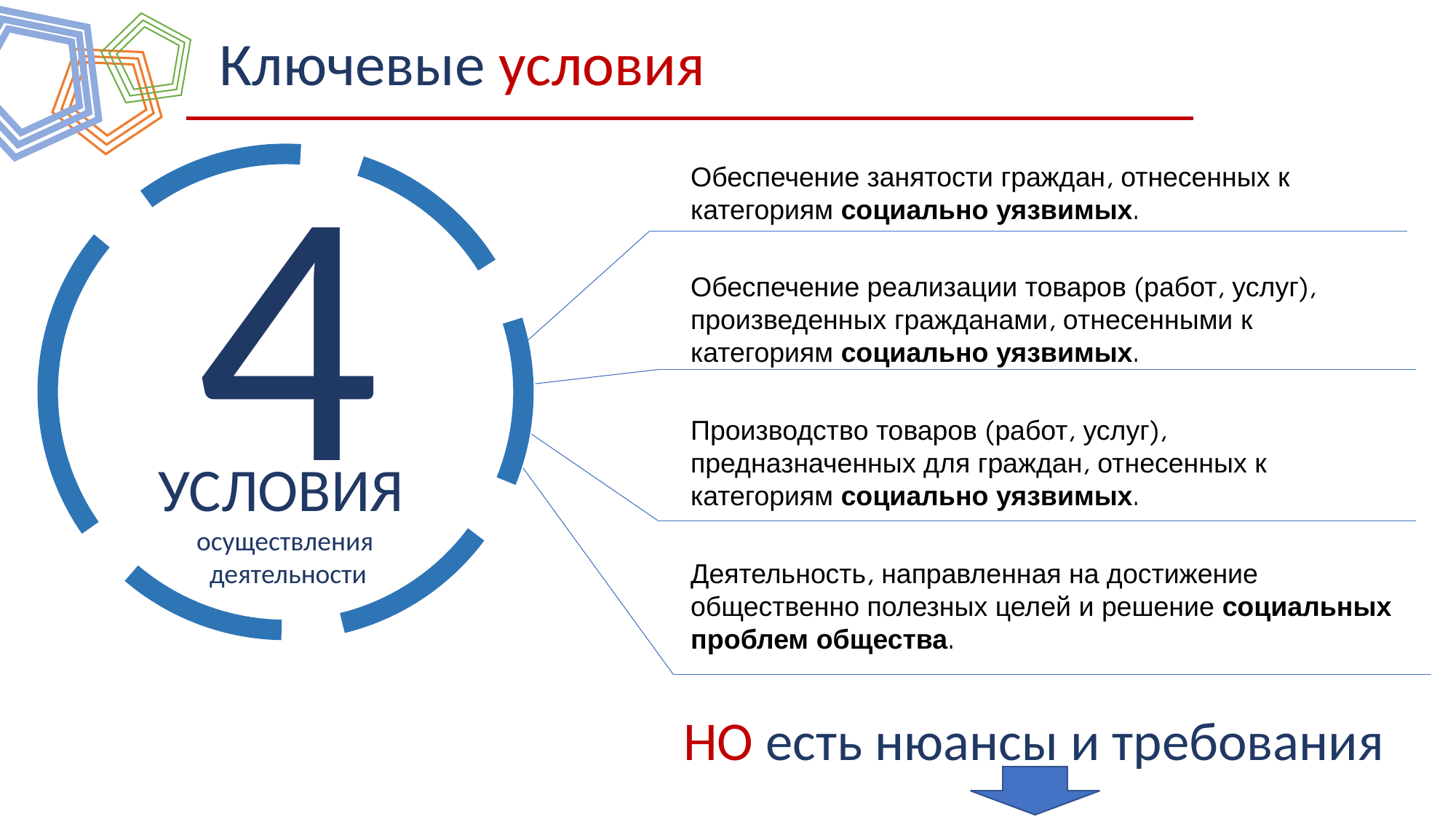

Ключевые условия
4

условия
осуществления
деятельности
Обеспечение занятости граждан, отнесенных к категориям социально уязвимых.
Обеспечение реализации товаров (работ, услуг), произведенных гражданами, отнесенными к категориям социально уязвимых.
Производство товаров (работ, услуг), предназначенных для граждан, отнесенных к категориям социально уязвимых.
Деятельность, направленная на достижение общественно полезных целей и решение социальных проблем общества.
НО есть нюансы и требования